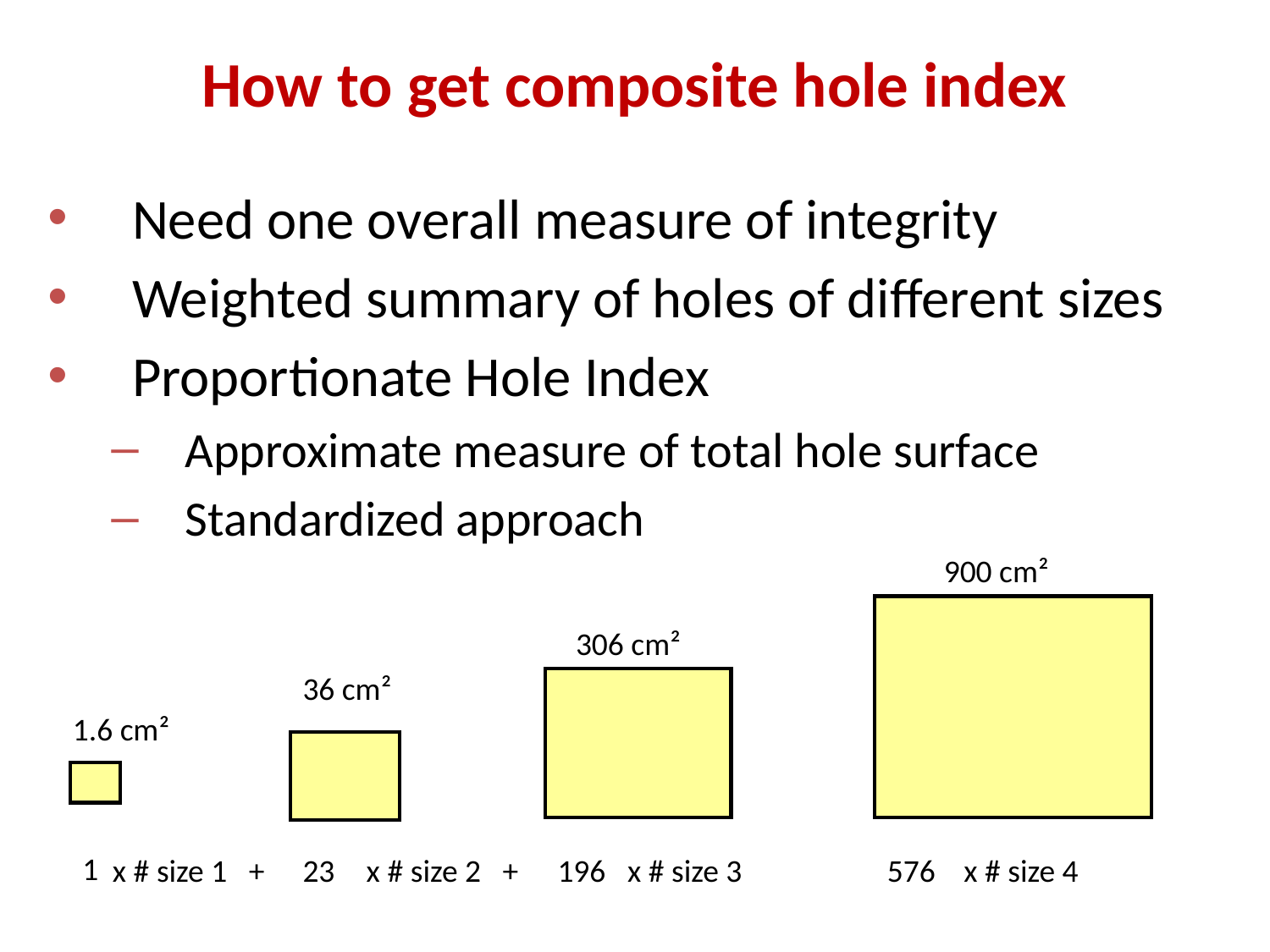

How to get composite hole index
Need one overall measure of integrity
Weighted summary of holes of different sizes
Proportionate Hole Index
Approximate measure of total hole surface
Standardized approach
900 cm²

306 cm²
36 cm²

1.6 cm²

1
x # size 1   +
x # size 2   +
x # size 3
x # size 4
23
196
576